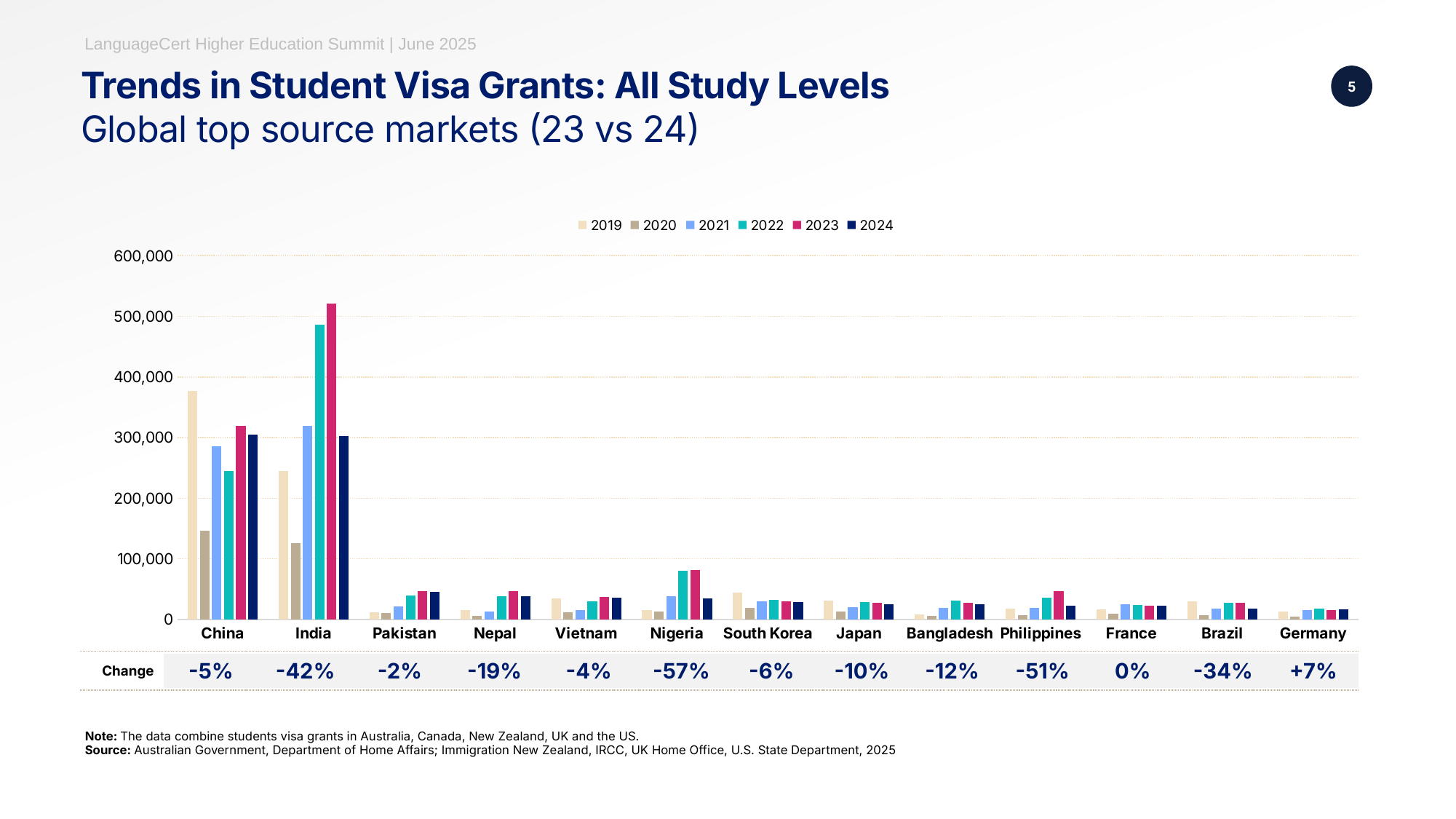

LanguageCert Higher Education Summit | June 2025
Trends in Student Visa Grants: All Study Levels
Global top source markets (23 vs 24)

5

### Chart

| Category | 2019 | 2020 | 2021 | 2022 | 2023 | 2024 | Change |
|---|---|---|---|---|---|---|---|
| China | 377311.0 | 146119.0 | 285850.0 | 244829.0 | 318988.0 | 304611.0 | -0.04507066096530277 |
| India | 245122.0 | 126448.0 | 318937.0 | 486682.0 | 521422.0 | 302467.0 | -0.4199189907598836 |
| Pakistan | 12454.0 | 10718.0 | 21353.0 | 39832.0 | 46433.0 | 45642.0 | -0.01703529817155902 |
| Nepal | 15110.0 | 6517.0 | 13510.0 | 38425.0 | 47224.0 | 38263.0 | -0.18975520921565303 |
| Vietnam | 34468.0 | 11858.0 | 16022.0 | 30461.0 | 37548.0 | 35987.0 | -0.041573452647278186 |
| Nigeria | 15799.0 | 13602.0 | 38223.0 | 80829.0 | 81567.0 | 35143.0 | -0.5691517402871259 |
| South Korea | 43850.0 | 19629.0 | 30016.0 | 32446.0 | 30302.0 | 28367.0 | -0.06385717114381884 |
| Japan | 30968.0 | 13130.0 | 20136.0 | 28546.0 | 27442.0 | 24831.0 | -0.09514612637562858 |
| Bangladesh | 8743.0 | 6589.0 | 18998.0 | 31462.0 | 28138.0 | 24787.0 | -0.11909161987348071 |
| Philippines | 18279.0 | 7535.0 | 18691.0 | 36592.0 | 46330.0 | 22885.0 | -0.5060436002590114 |
| France | 17402.0 | 9100.0 | 25420.0 | 23456.0 | 22628.0 | 22645.0 | 0.0007512815980201815 |
| Brazil | 29939.0 | 6728.0 | 18265.0 | 27855.0 | 27226.0 | 17913.0 | -0.34206273415117905 |
| Germany | 13063.0 | 4923.0 | 16126.0 | 17941.0 | 16125.0 | 17174.0 | 0.0650542635658915 |
| -5% | -42% | -2% | -19% | -4% | -57% | -6% | -10% | -12% | -51% | 0% | -34% | +7% |
| --- | --- | --- | --- | --- | --- | --- | --- | --- | --- | --- | --- | --- |
Change
Note: The data combine students visa grants in Australia, Canada, New Zealand, UK and the US.
Source: Australian Government, Department of Home Affairs; Immigration New Zealand, IRCC, UK Home Office, U.S. State Department, 2025